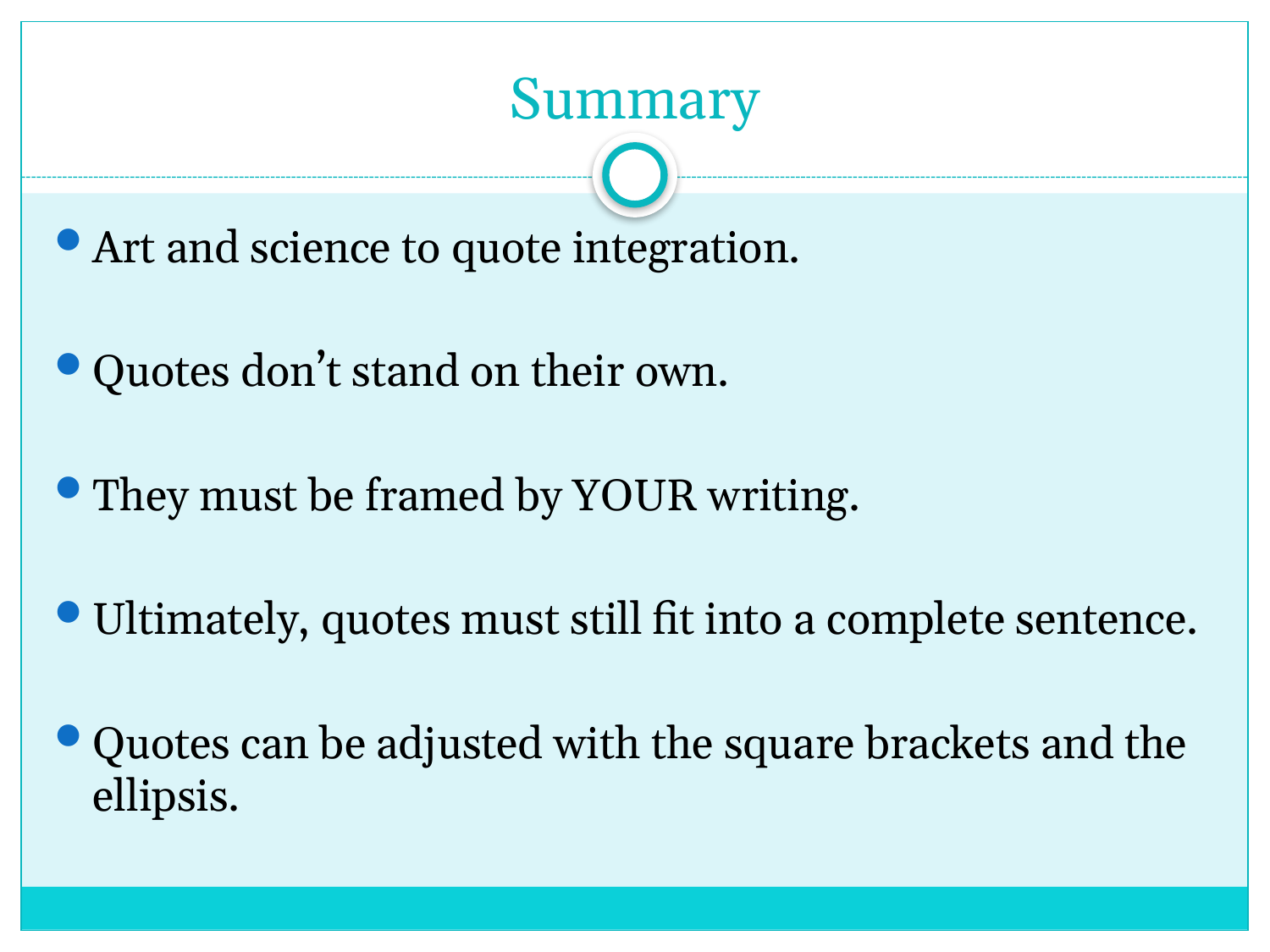

# Summary
Art and science to quote integration.

Quotes don’t stand on their own.

They must be framed by YOUR writing.

Ultimately, quotes must still fit into a complete sentence.

Quotes can be adjusted with the square brackets and the ellipsis.